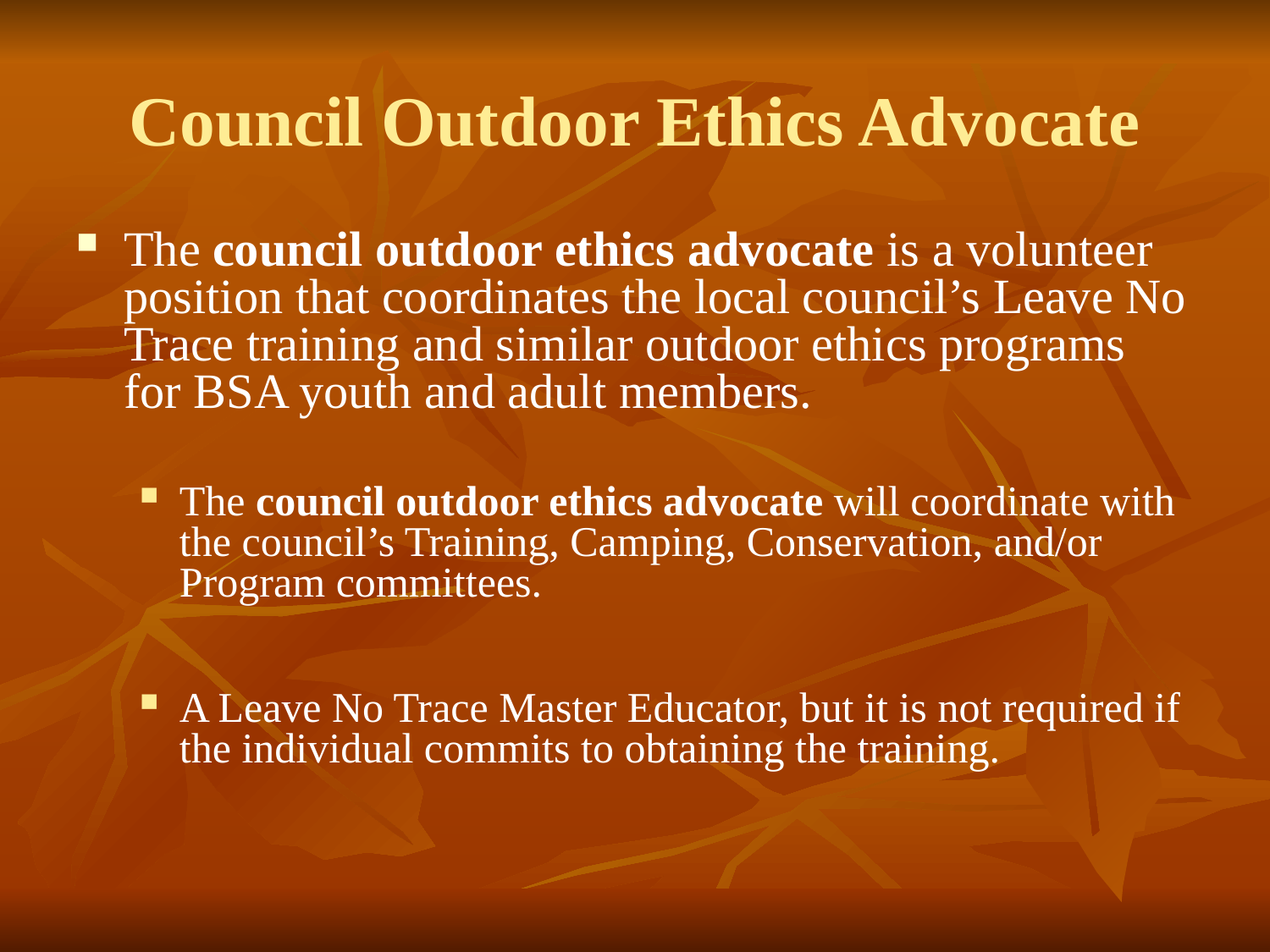

# Council Outdoor Ethics Advocate
The council outdoor ethics advocate is a volunteer position that coordinates the local council’s Leave No Trace training and similar outdoor ethics programs for BSA youth and adult members.

The council outdoor ethics advocate will coordinate with the council’s Training, Camping, Conservation, and/or Program committees.

A Leave No Trace Master Educator, but it is not required if the individual commits to obtaining the training.